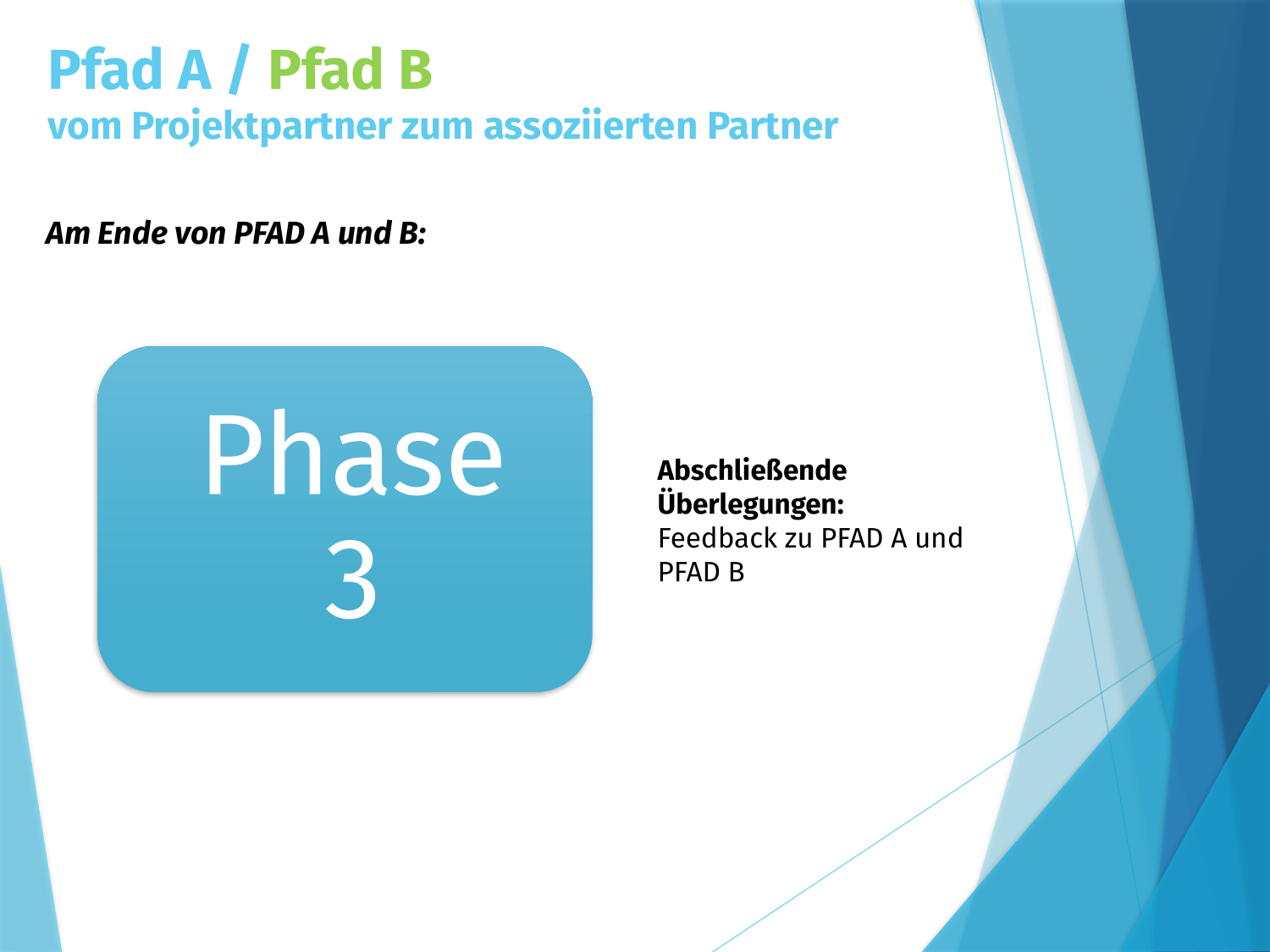

# Pfad A / Pfad B vom Projektpartner zum assoziierten Partner
Am Ende von PFAD A und B:
Phase 3
Abschließende Überlegungen:
Feedback zu PFAD A und PFAD B